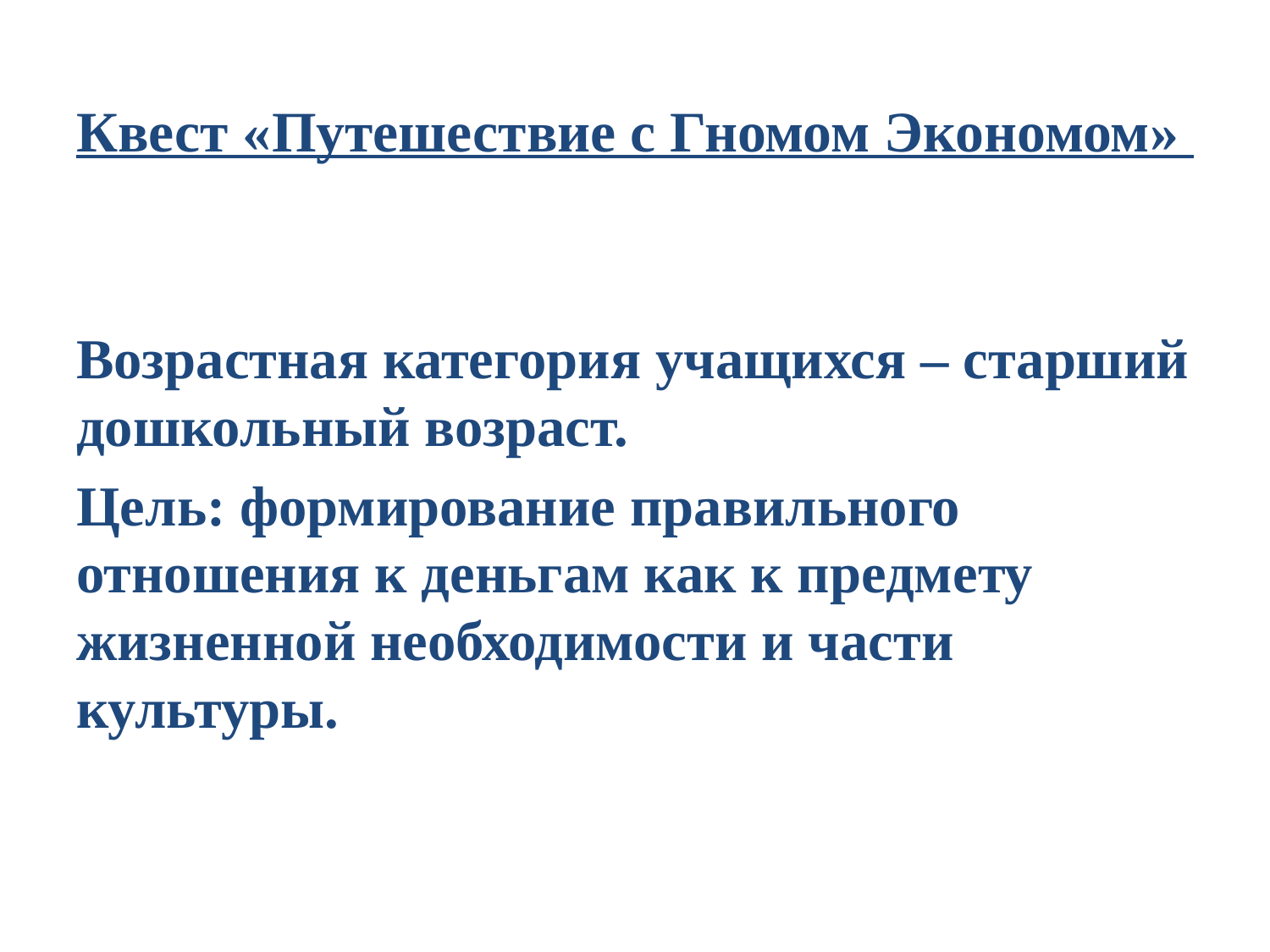

# Квест «Путешествие с Гномом Экономом»
Возрастная категория учащихся – старший дошкольный возраст.
Цель: формирование правильного отношения к деньгам как к предмету жизненной необходимости и части культуры.